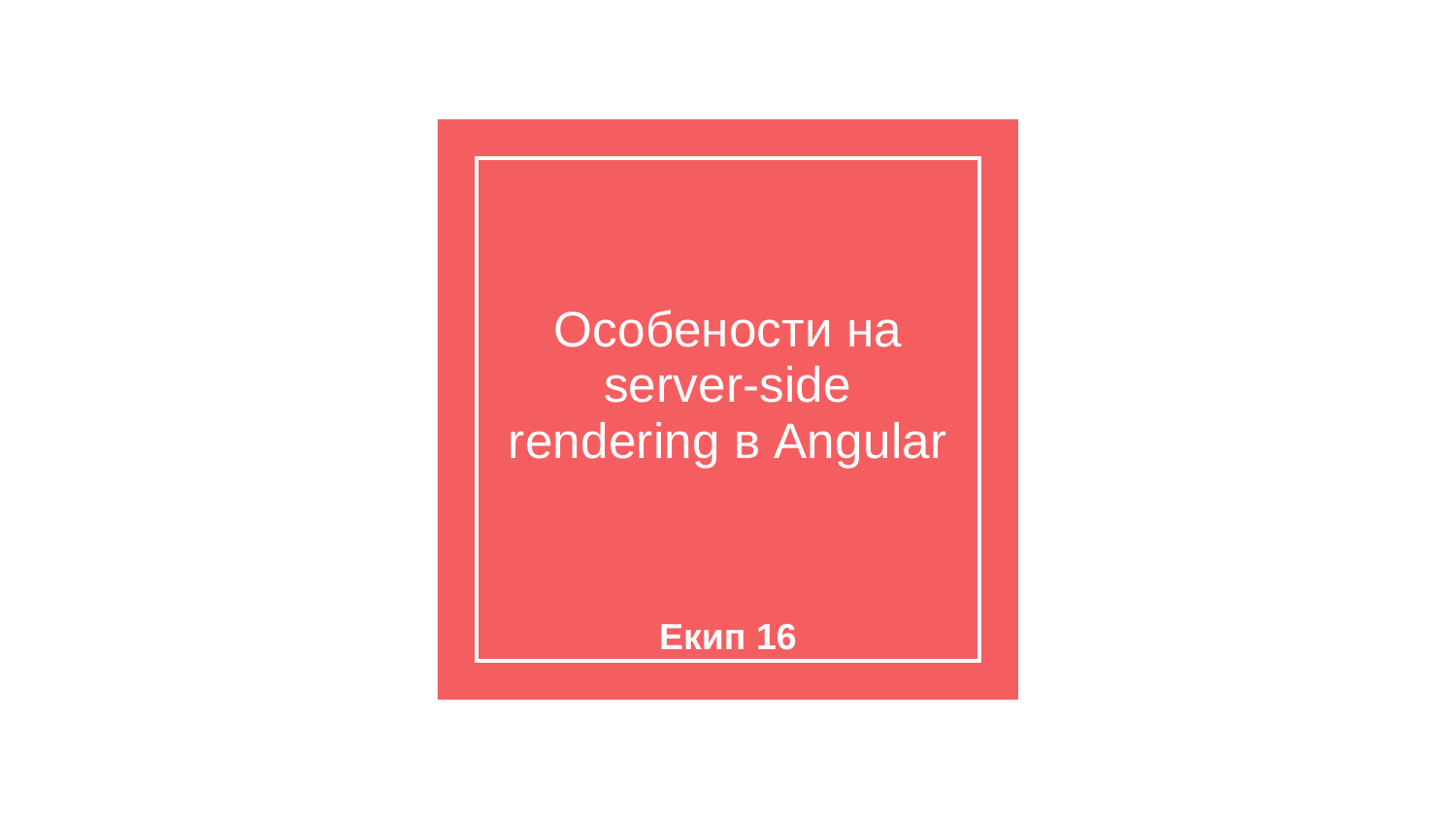

# Особености на server-side rendering в Angular
Екип 16